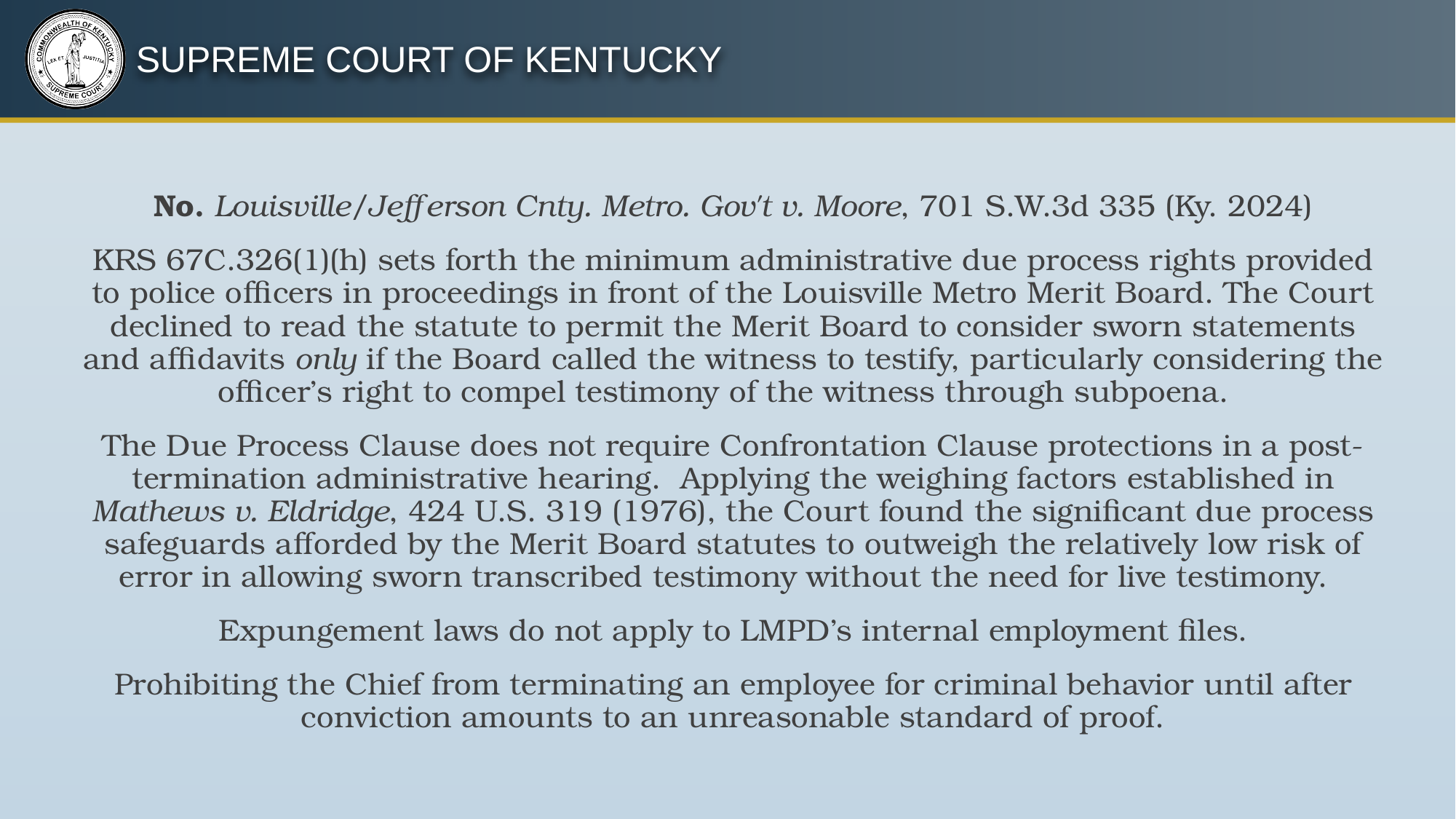

No. Louisville/Jefferson Cnty. Metro. Gov't v. Moore, 701 S.W.3d 335 (Ky. 2024)
KRS 67C.326(1)(h) sets forth the minimum administrative due process rights provided to police officers in proceedings in front of the Louisville Metro Merit Board. The Court declined to read the statute to permit the Merit Board to consider sworn statements and affidavits only if the Board called the witness to testify, particularly considering the officer’s right to compel testimony of the witness through subpoena.
The Due Process Clause does not require Confrontation Clause protections in a post-termination administrative hearing.  Applying the weighing factors established in Mathews v. Eldridge, 424 U.S. 319 (1976), the Court found the significant due process safeguards afforded by the Merit Board statutes to outweigh the relatively low risk of error in allowing sworn transcribed testimony without the need for live testimony.
Expungement laws do not apply to LMPD’s internal employment files.
Prohibiting the Chief from terminating an employee for criminal behavior until after conviction amounts to an unreasonable standard of proof.